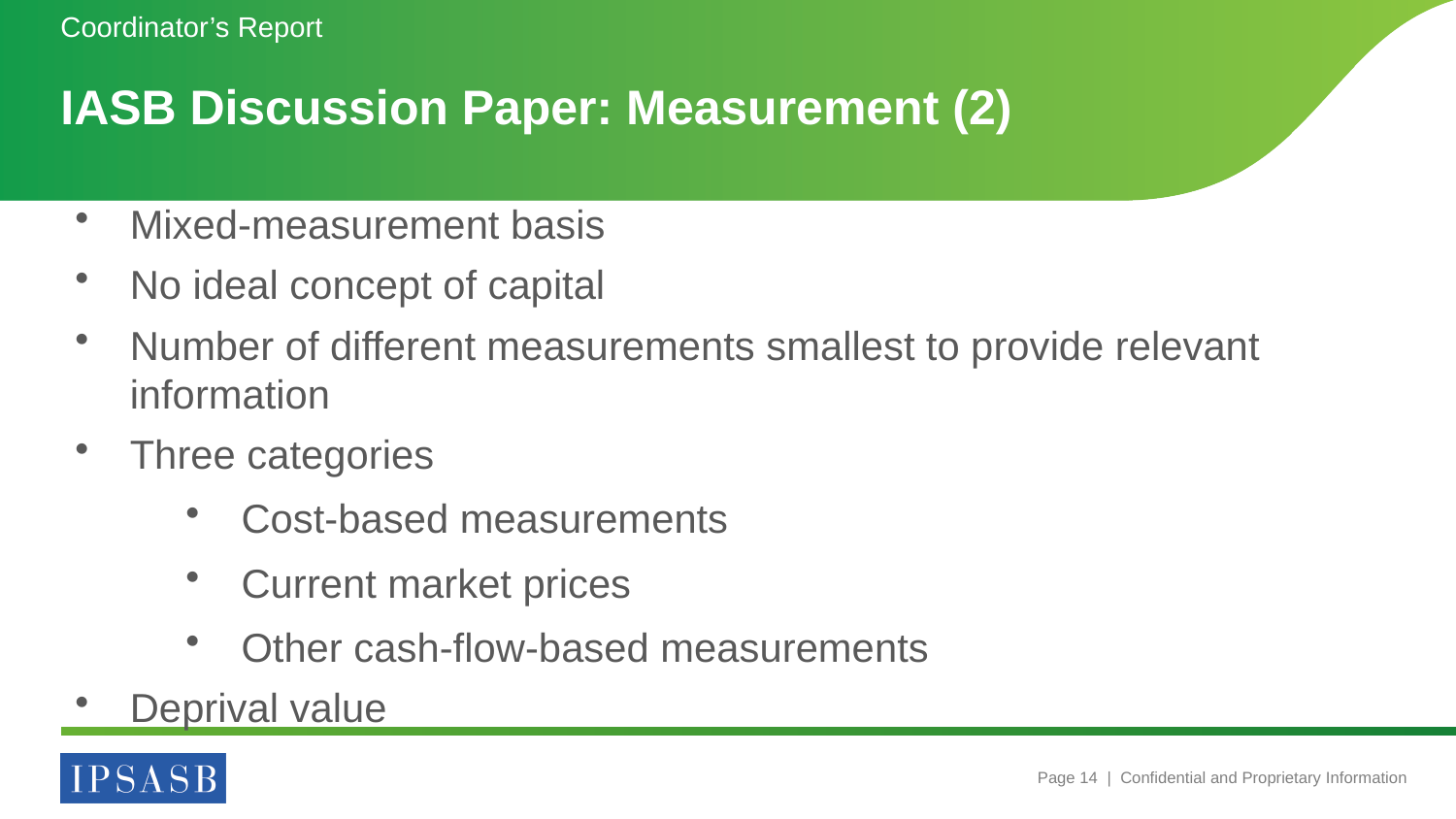

Coordinator’s Report
# IASB Discussion Paper: Measurement (2)
Mixed-measurement basis
No ideal concept of capital
Number of different measurements smallest to provide relevant information
Three categories
Cost-based measurements
Current market prices
Other cash-flow-based measurements
Deprival value